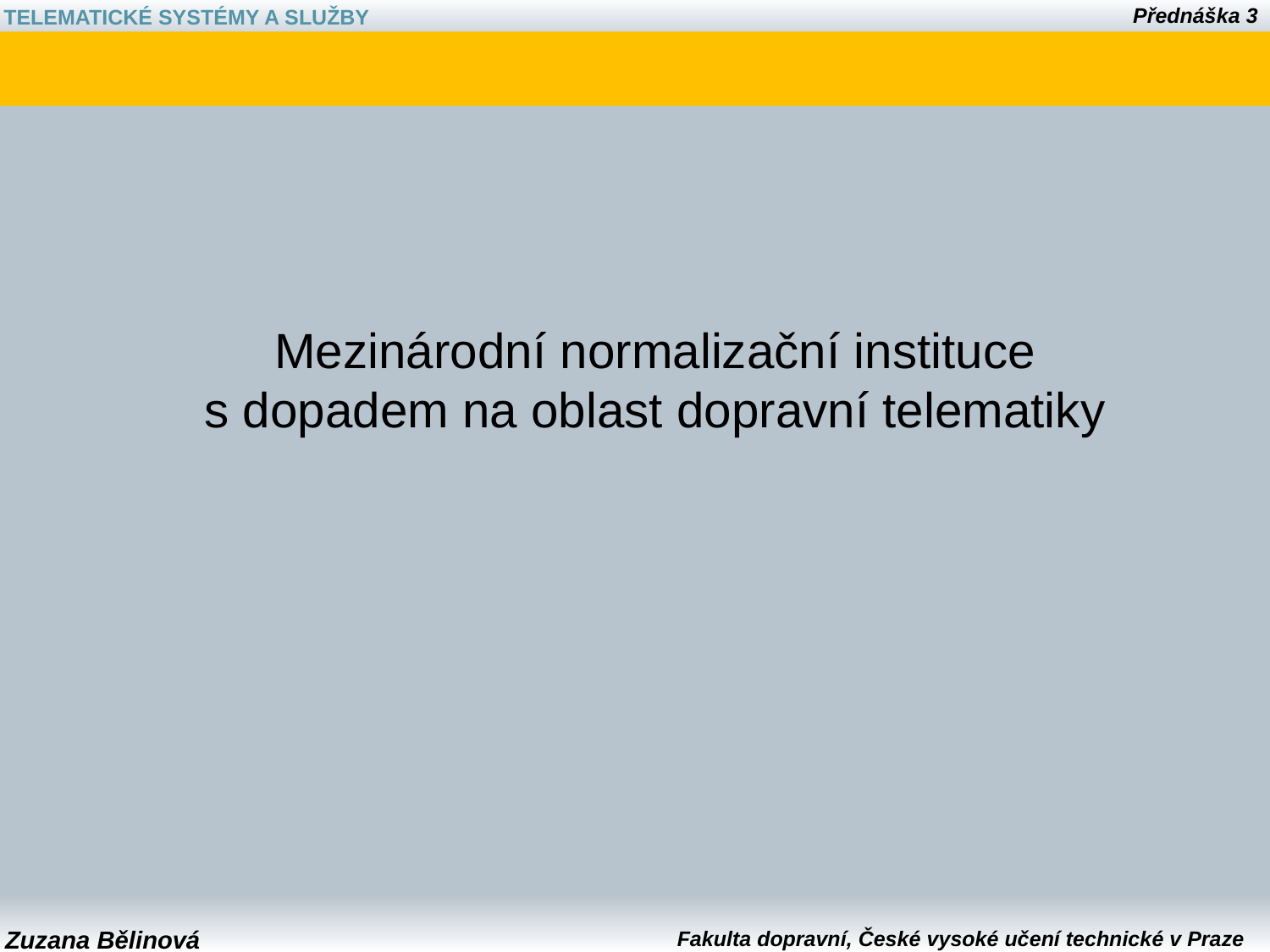

#

Mezinárodní normalizační instituce
s dopadem na oblast dopravní telematiky